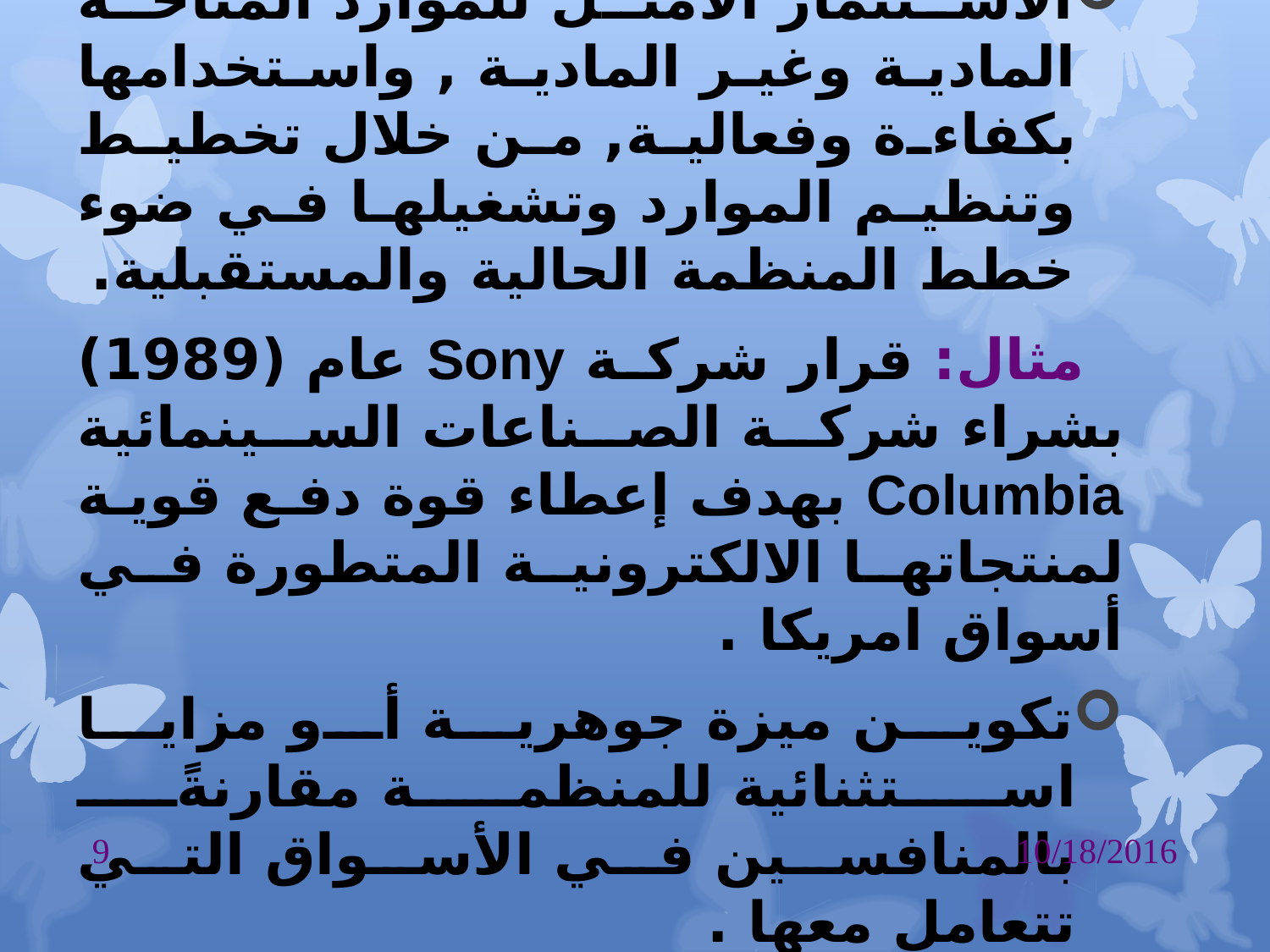

الاستثمار الأمثل للموارد المتاحة المادية وغير المادية , واستخدامها بكفاءة وفعالية, من خلال تخطيط وتنظيم الموارد وتشغيلها في ضوء خطط المنظمة الحالية والمستقبلية.
  مثال: قرار شركة Sony عام (1989) بشراء شركة الصناعات السينمائية Columbia بهدف إعطاء قوة دفع قوية لمنتجاتها الالكترونية المتطورة في أسواق امريكا .
تكوين ميزة جوهرية أو مزايا استثنائية للمنظمة مقارنةً بالمنافسين في الأسواق التي تتعامل معها .
9
10/18/2016